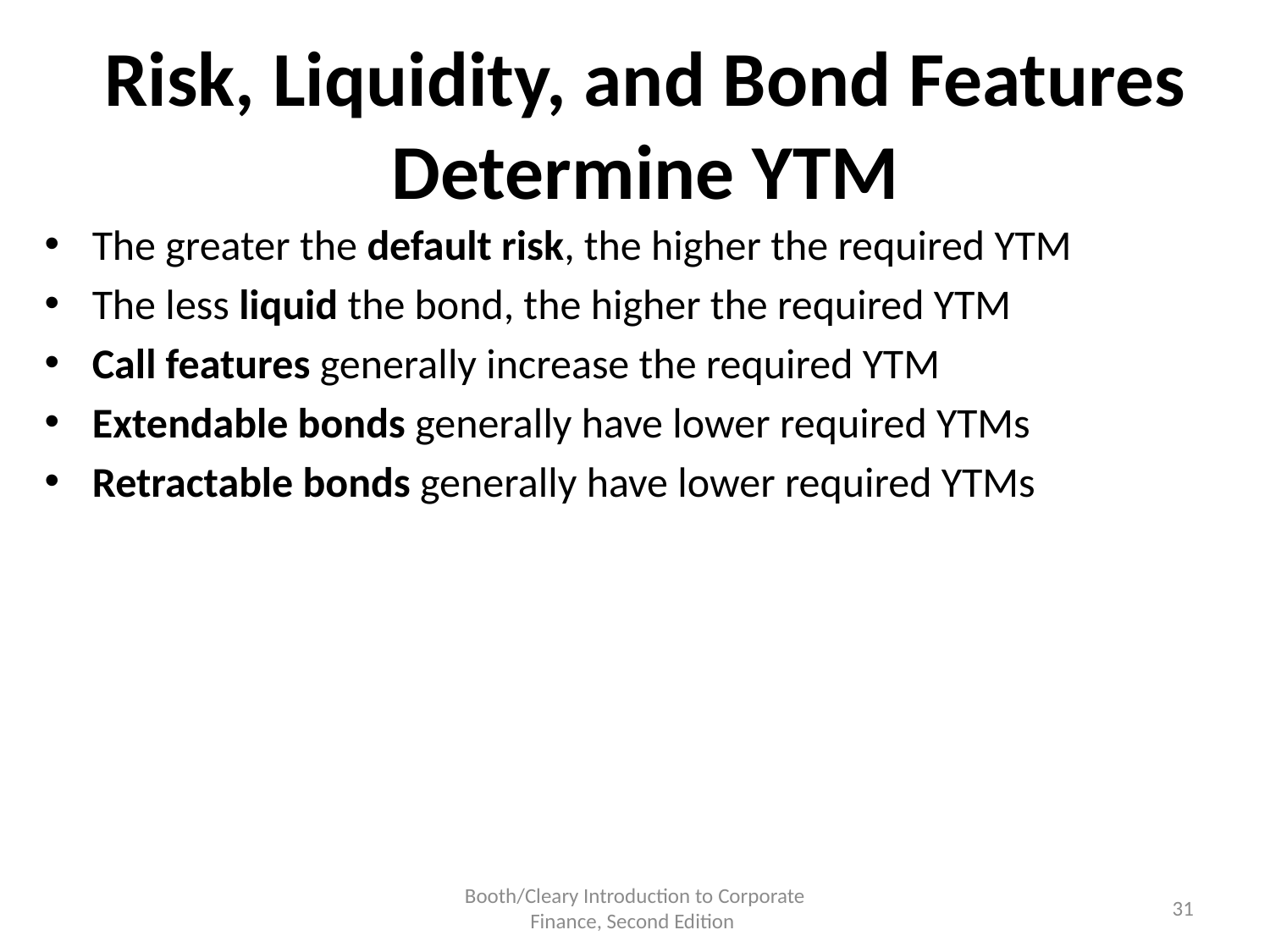

# Risk, Liquidity, and Bond Features Determine YTM
The greater the default risk, the higher the required YTM
The less liquid the bond, the higher the required YTM
Call features generally increase the required YTM
Extendable bonds generally have lower required YTMs
Retractable bonds generally have lower required YTMs
Booth/Cleary Introduction to Corporate Finance, Second Edition
31